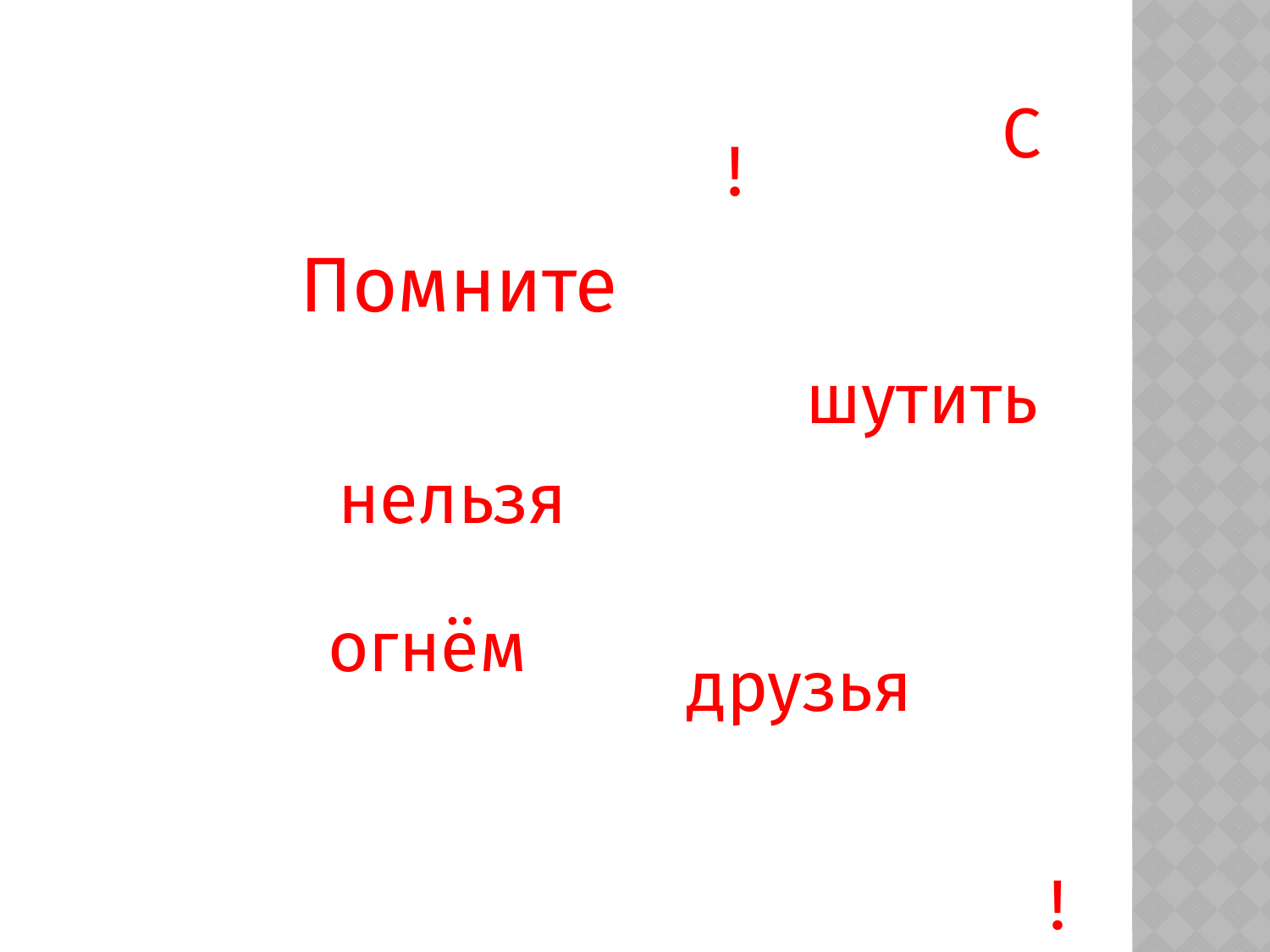

С
!
Помните
шутить
нельзя
 огнём
друзья
!